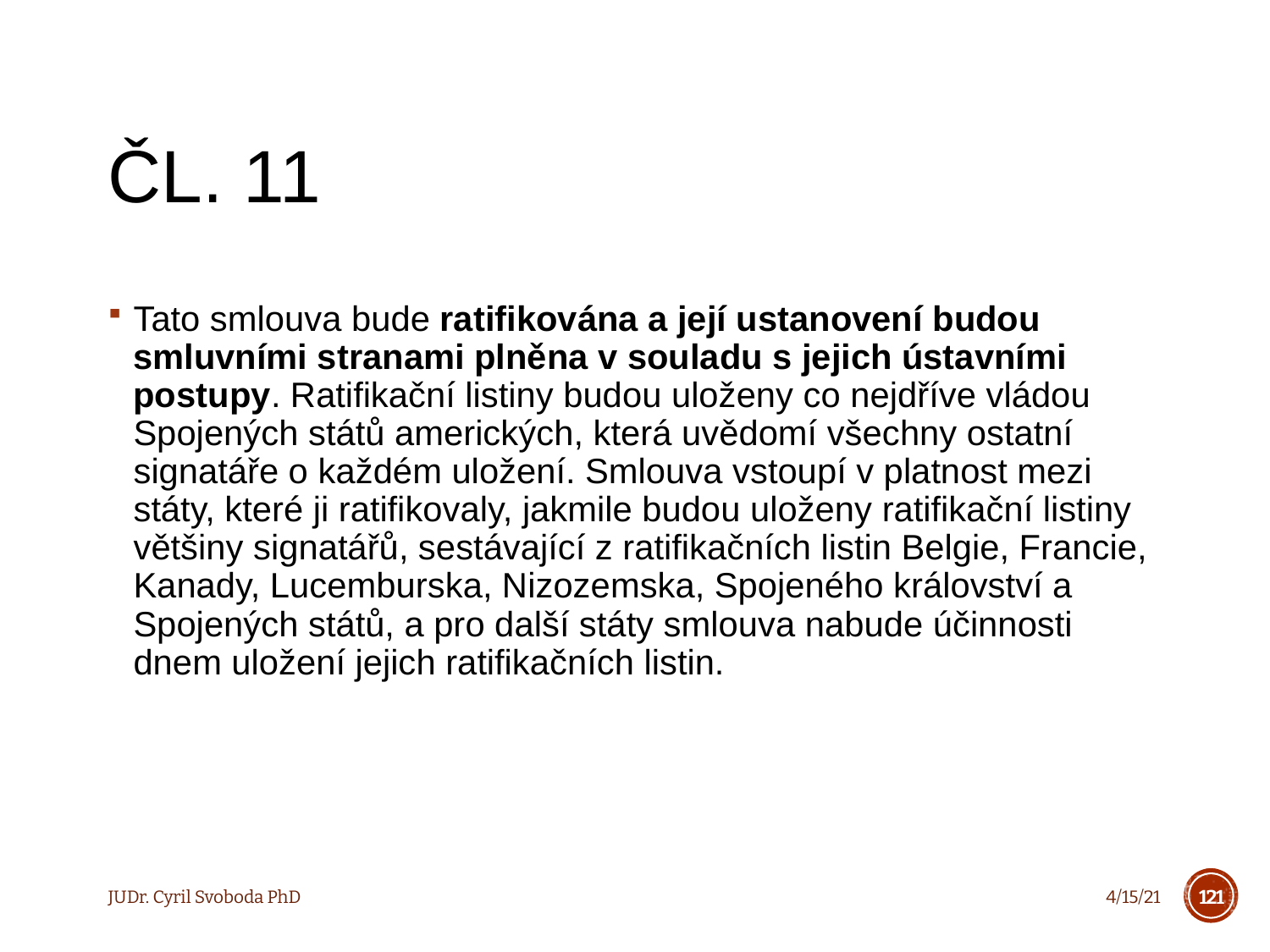

# Čl. 11
Tato smlouva bude ratifikována a její ustanovení budou smluvními stranami plněna v souladu s jejich ústavními postupy. Ratifikační listiny budou uloženy co nejdříve vládou Spojených států amerických, která uvědomí všechny ostatní signatáře o každém uložení. Smlouva vstoupí v platnost mezi státy, které ji ratifikovaly, jakmile budou uloženy ratifikační listiny většiny signatářů, sestávající z ratifikačních listin Belgie, Francie, Kanady, Lucemburska, Nizozemska, Spojeného království a Spojených států, a pro další státy smlouva nabude účinnosti dnem uložení jejich ratifikačních listin.
JUDr. Cyril Svoboda PhD
4/15/21
121